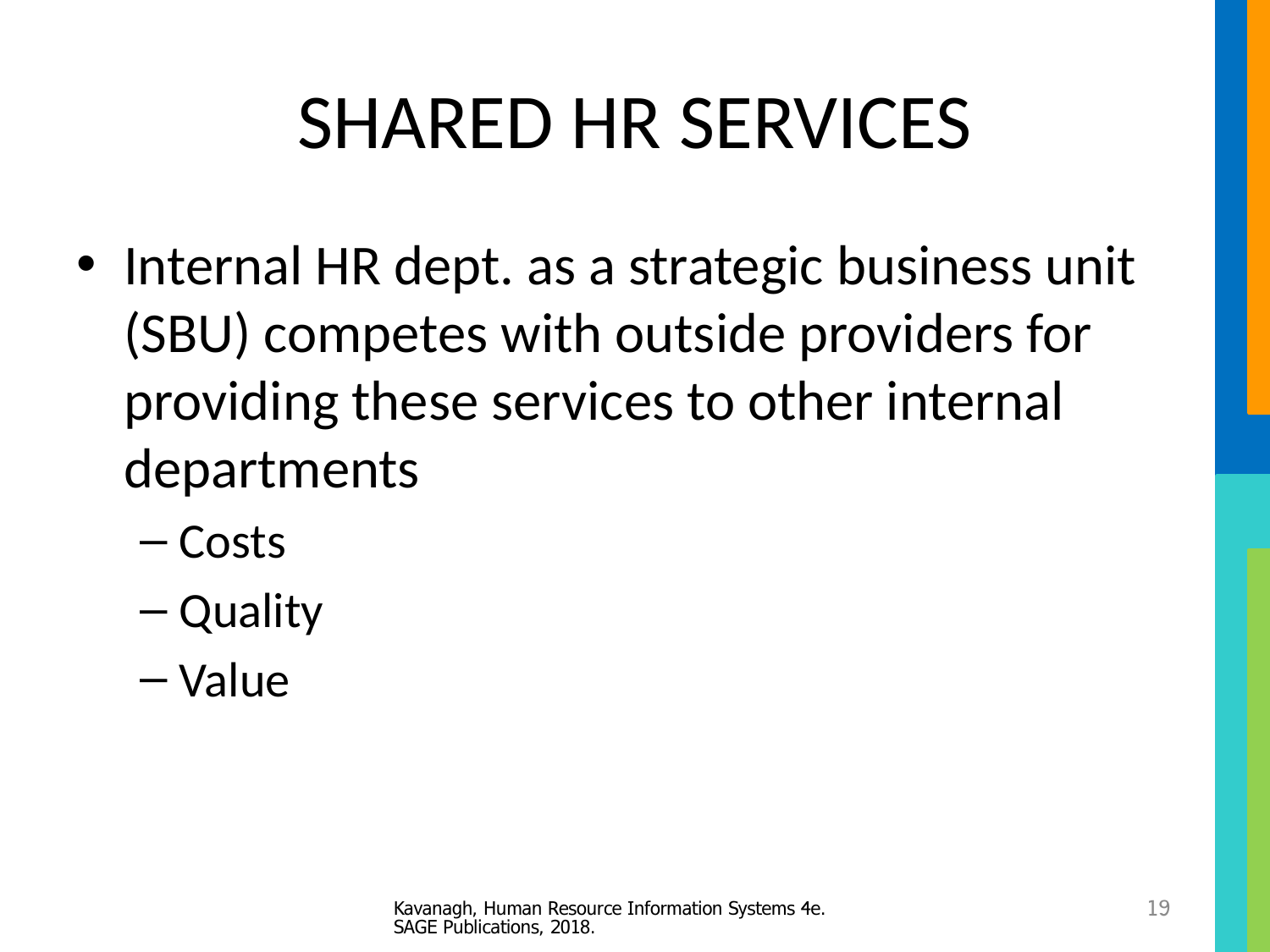

# SHARED HR SERVICES
Internal HR dept. as a strategic business unit (SBU) competes with outside providers for providing these services to other internal departments
Costs
Quality
Value
Kavanagh, Human Resource Information Systems 4e. SAGE Publications, 2018.
19